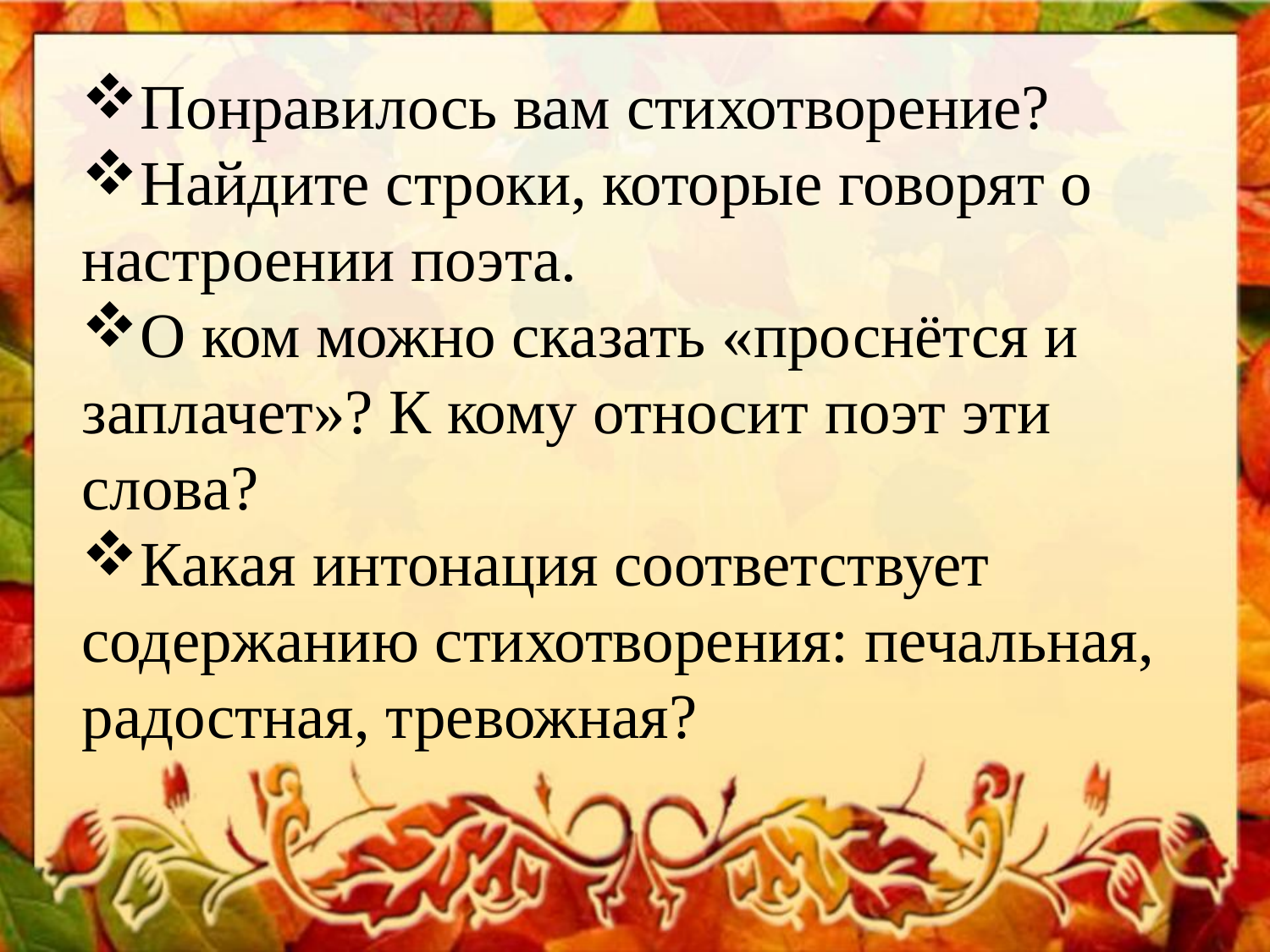

Понравилось вам стихотворение?
Найдите строки, которые говорят о настроении поэта.
О ком можно сказать «проснётся и заплачет»? К кому относит поэт эти слова?
Какая интонация соответствует содержанию стихотворения: печальная, радостная, тревожная?